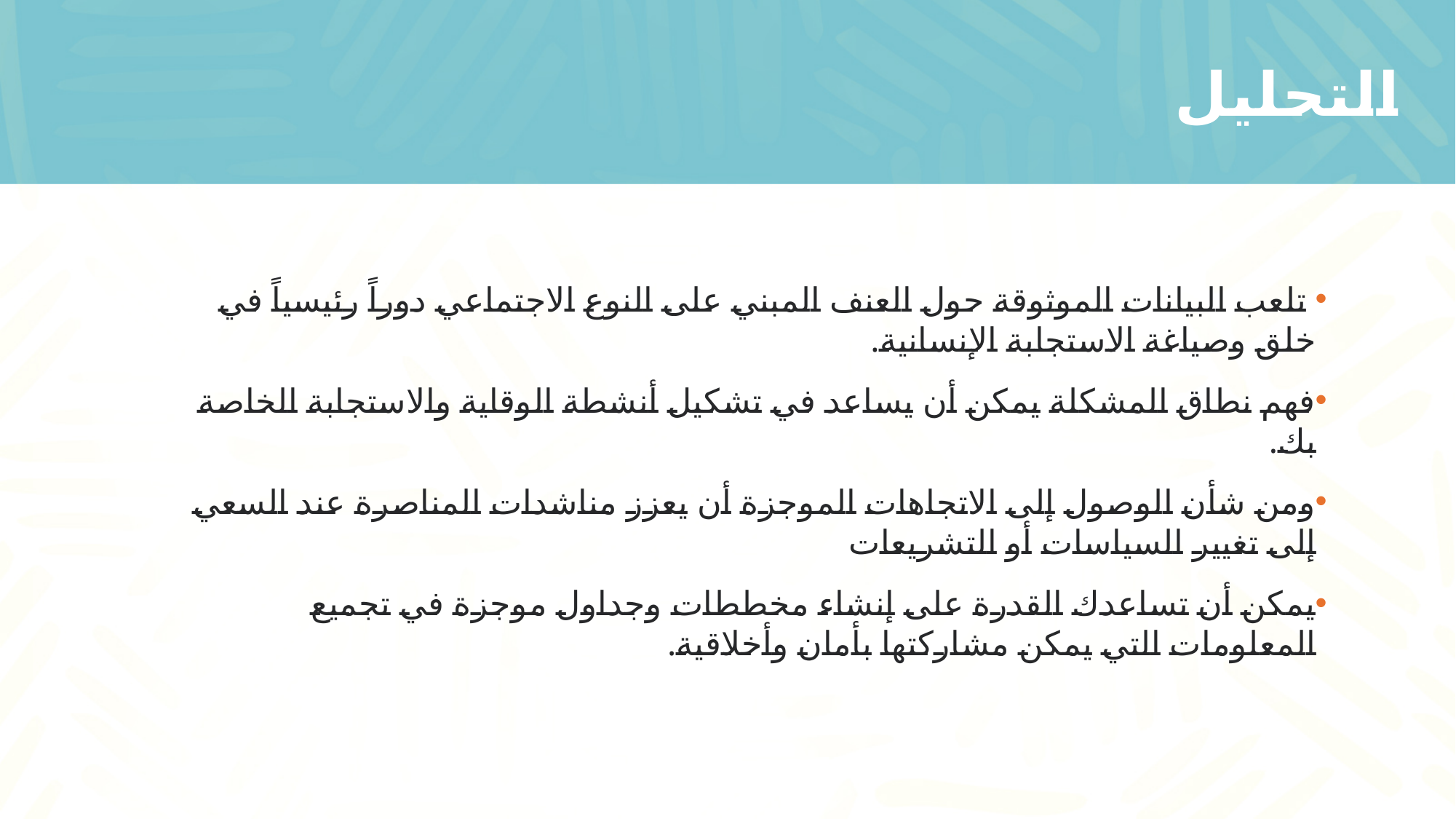

التحليل
 تلعب البيانات الموثوقة حول العنف المبني على النوع الاجتماعي دوراً رئيسياً في خلق وصياغة الاستجابة الإنسانية.
فهم نطاق المشكلة يمكن أن يساعد في تشكيل أنشطة الوقاية والاستجابة الخاصة بك.
ومن شأن الوصول إلى الاتجاهات الموجزة أن يعزز مناشدات المناصرة عند السعي إلى تغيير السياسات أو التشريعات
يمكن أن تساعدك القدرة على إنشاء مخططات وجداول موجزة في تجميع المعلومات التي يمكن مشاركتها بأمان وأخلاقية.